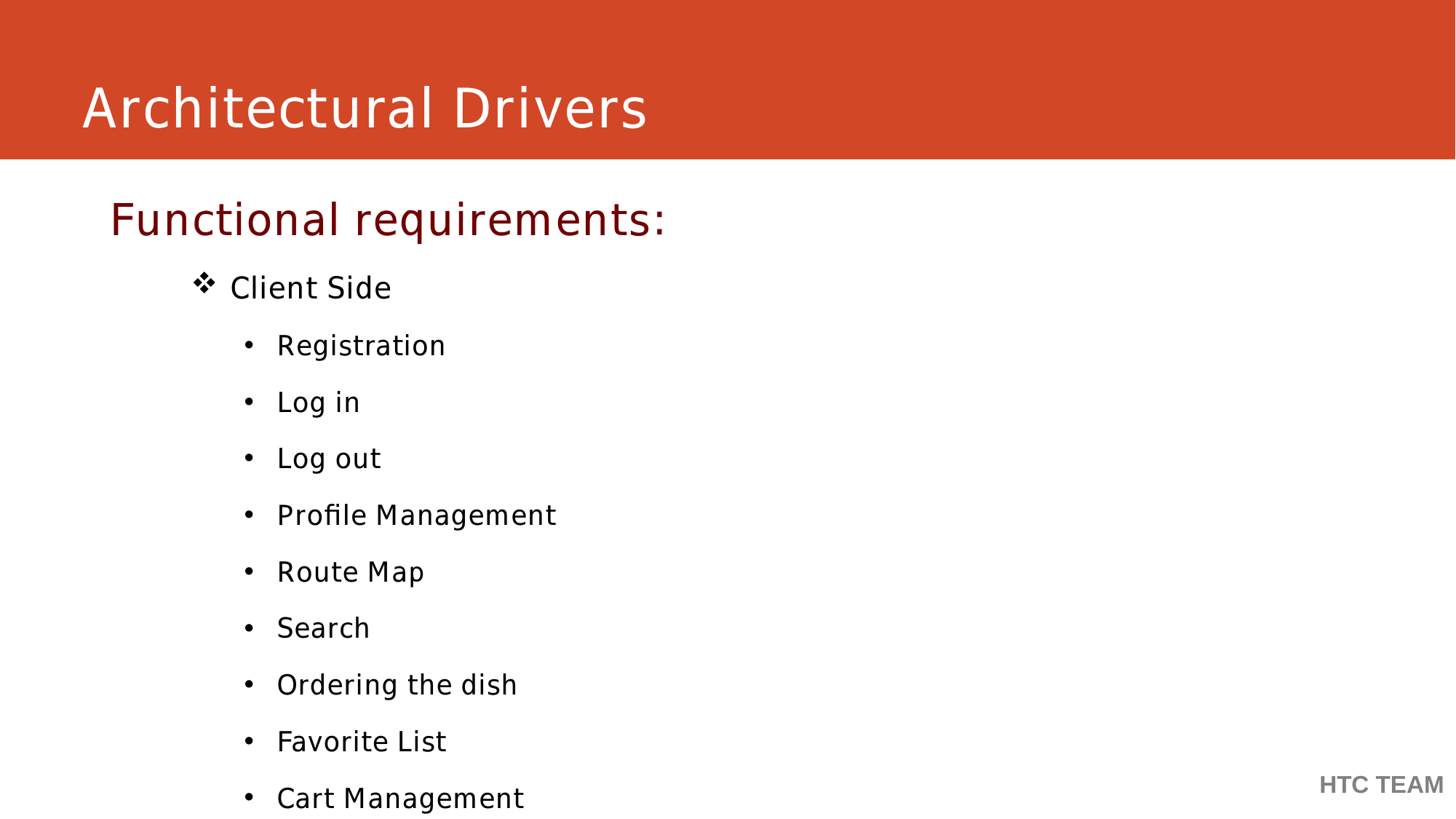

# Architectural Drivers
Functional requirements:
Client Side
Registration
Log in
Log out
Profile Management
Route Map
Search
Ordering the dish
Favorite List
Cart Management
HTC TEAM